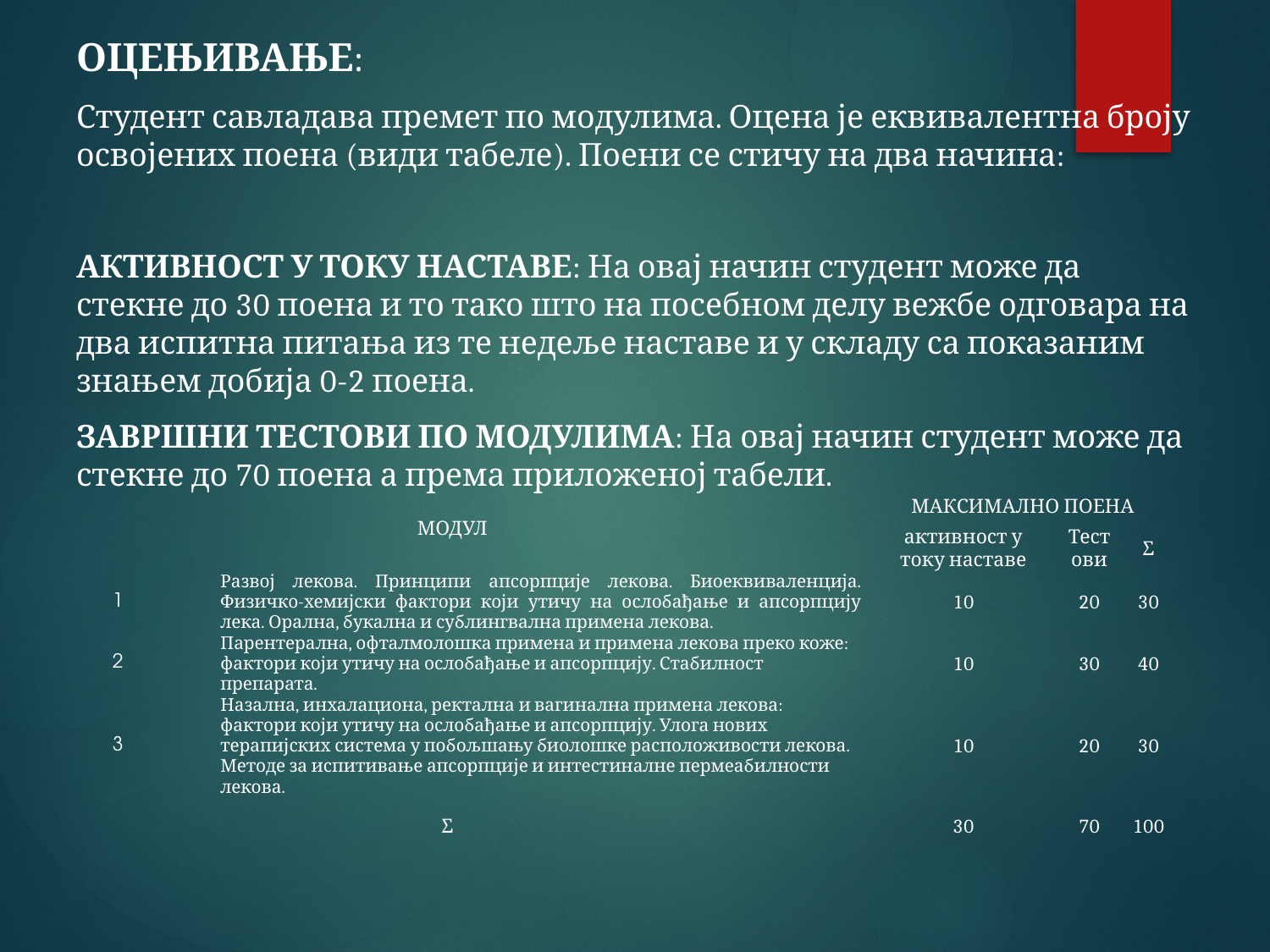

ОЦЕЊИВАЊЕ:
Студент савладава премет по модулима. Оцена је еквивалентна броју освојених поена (види табеле). Поени се стичу на два начина:

АКТИВНОСТ У ТОКУ НАСТАВЕ: На овај начин студент може да стекне до 30 поена и то тако што на посебном делу вежбе одговара на два испитна питања из те недеље наставе и у складу са показаним знањем добија 0-2 поена.
ЗАВРШНИ ТЕСТОВИ ПО МОДУЛИМА: На овај начин студент може да стекне до 70 поена а према приложеној табели.

| МОДУЛ |  | МАКСИМАЛНО ПОЕНА |  |  |
| --- | --- | --- | --- | --- |
|  |  | активност у току наставе | Тестови | Σ |
| 1 | Развој лекова. Принципи апсорпције лекова. Биоеквиваленција. Физичко-хемијски фактори који утичу на ослобађање и апсорпцију лека. Орална, букална и сублингвална примена лекова. | 10 | 20 | 30 |
| 2 | Парентерална, офталмолошка примена и примена лекова преко коже: фактори који утичу на ослобађање и апсорпцију. Стабилност препарата. | 10 | 30 | 40 |
| 3 | Назална, инхалациона, ректална и вагинална примена лекова: фактори који утичу на ослобађање и апсорпцију. Улога нових терапијских система у побољшању биолошке расположивости лекова. Методе за испитивање апсорпције и интестиналне пермеабилности лекова. | 10 | 20 | 30 |
| Σ |  | 30 | 70 | 100 |